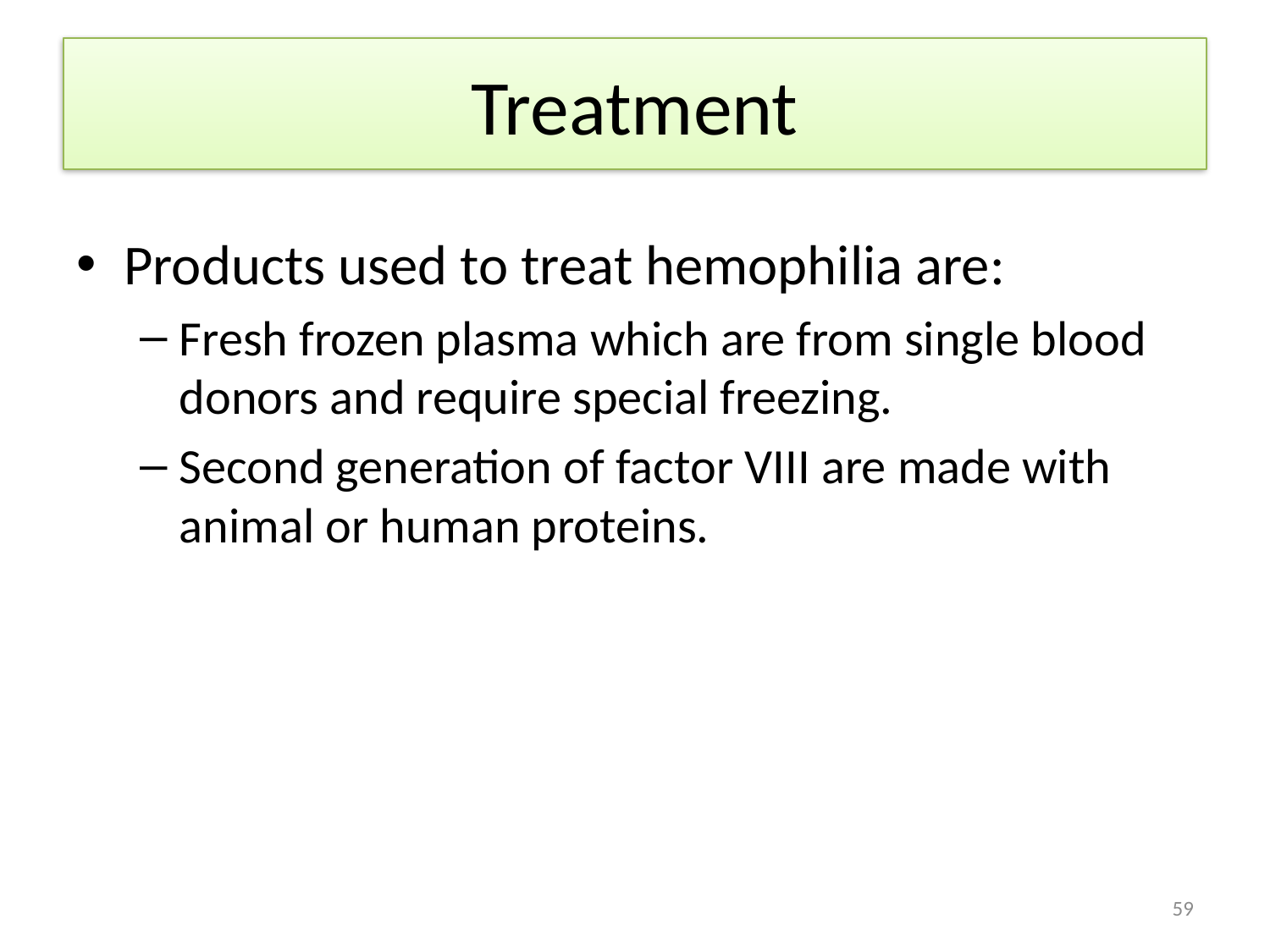

# Treatment
Products used to treat hemophilia are:
Fresh frozen plasma which are from single blood donors and require special freezing.
Second generation of factor VIII are made with animal or human proteins.
59